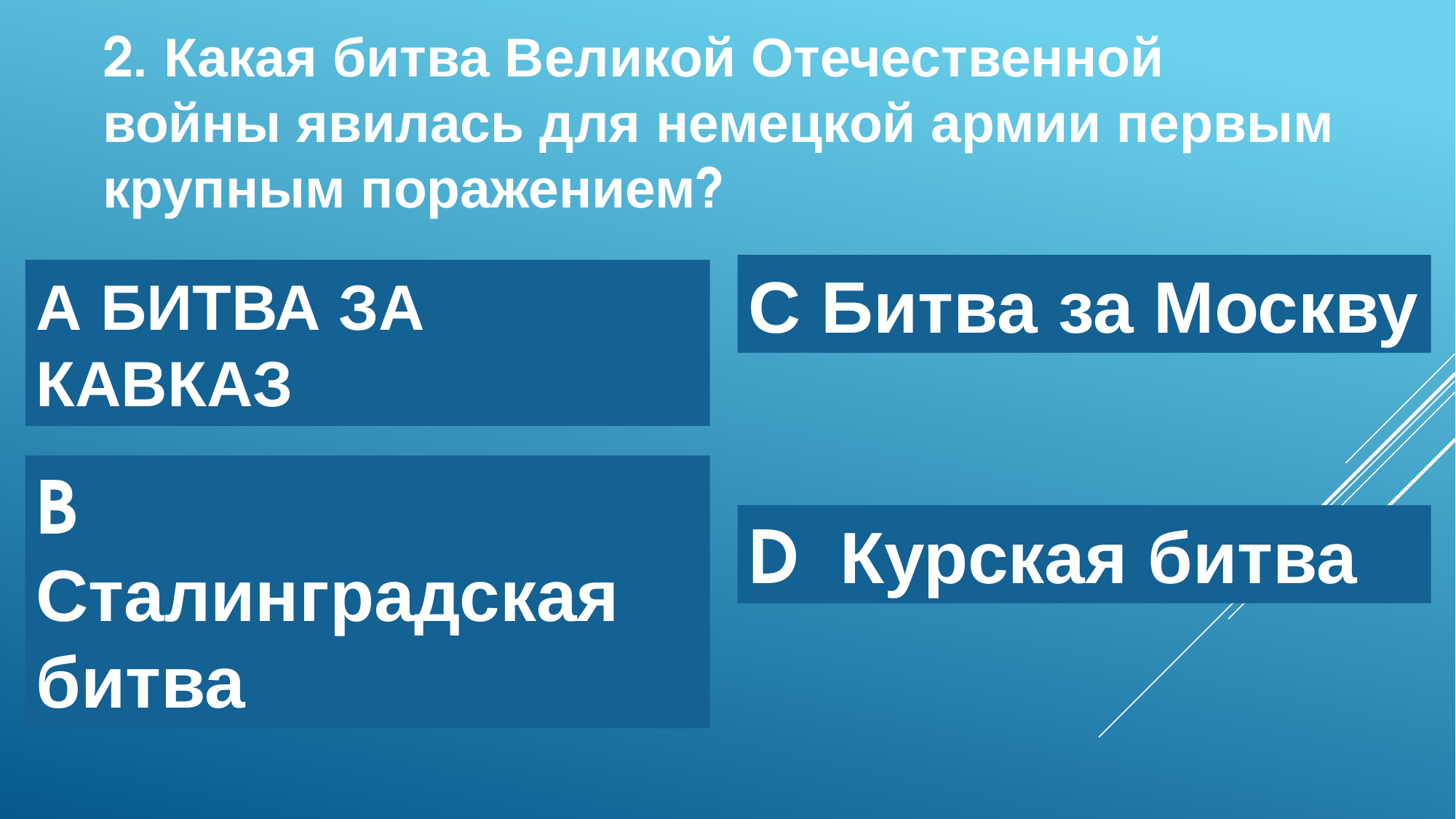

2. Какая битва Великой Отечественной войны явилась для немецкой армии первым крупным поражением?
С Битва за Москву
# А битва за Кавказ
B  Сталинградская битва
D  Курская битва